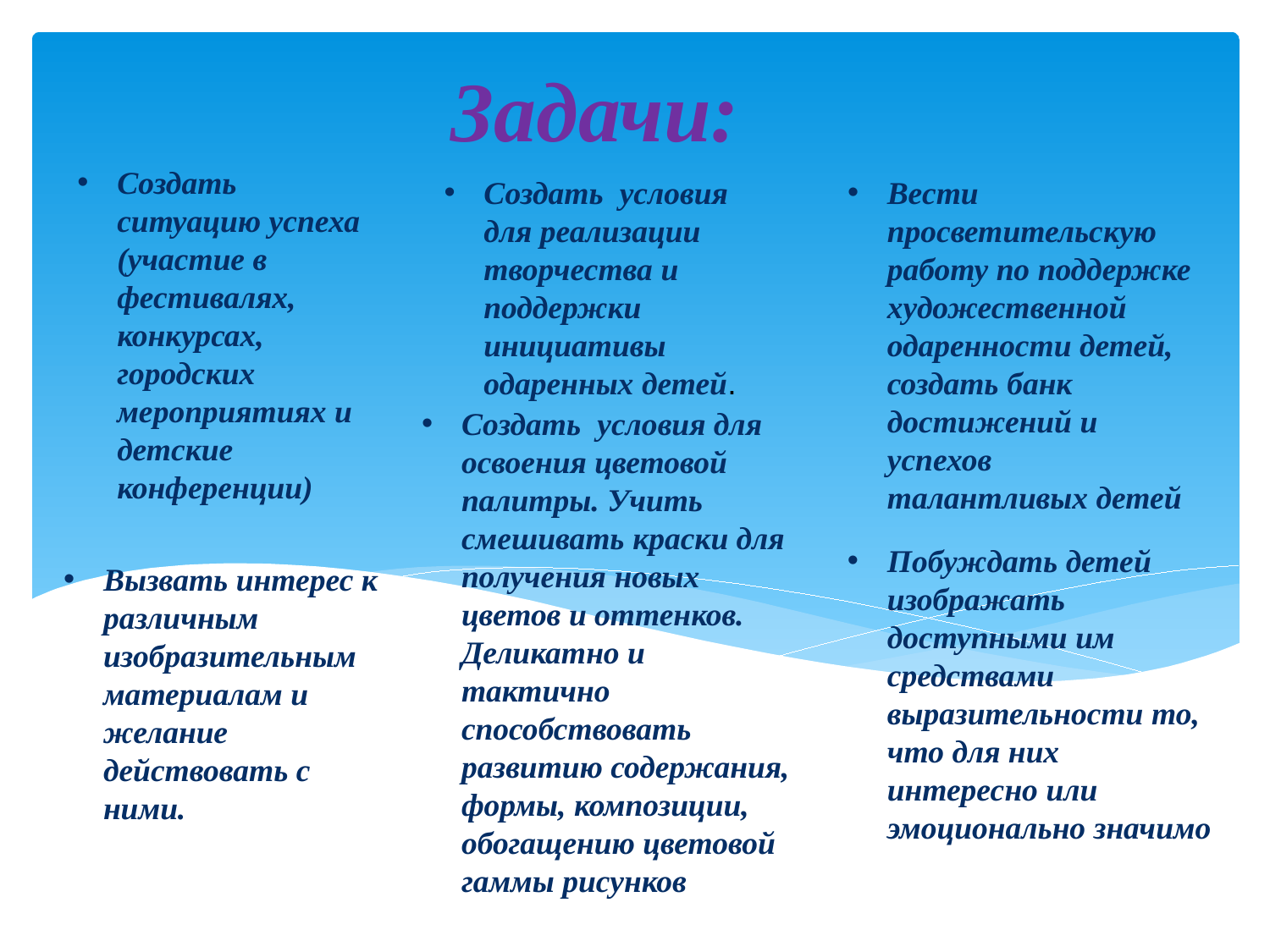

Задачи:
Создать ситуацию успеха (участие в фестивалях, конкурсах, городских мероприятиях и детские конференции)
Создать  условия для реализации творчества и поддержки  инициативы одаренных детей.
Вести просветительскую работу по поддержке художественной одаренности детей, создать банк достижений и успехов талантливых детей
Создать  условия для освоения цветовой палитры. Учить смешивать краски для получения новых цветов и оттенков. Деликатно и тактично способствовать развитию содержания, формы, композиции, обогащению цветовой гаммы рисунков
Побуждать детей изображать доступными им средствами выразительности то, что для них интересно или эмоционально значимо
Вызвать интерес к различным изобразительным материалам и желание действовать с ними.